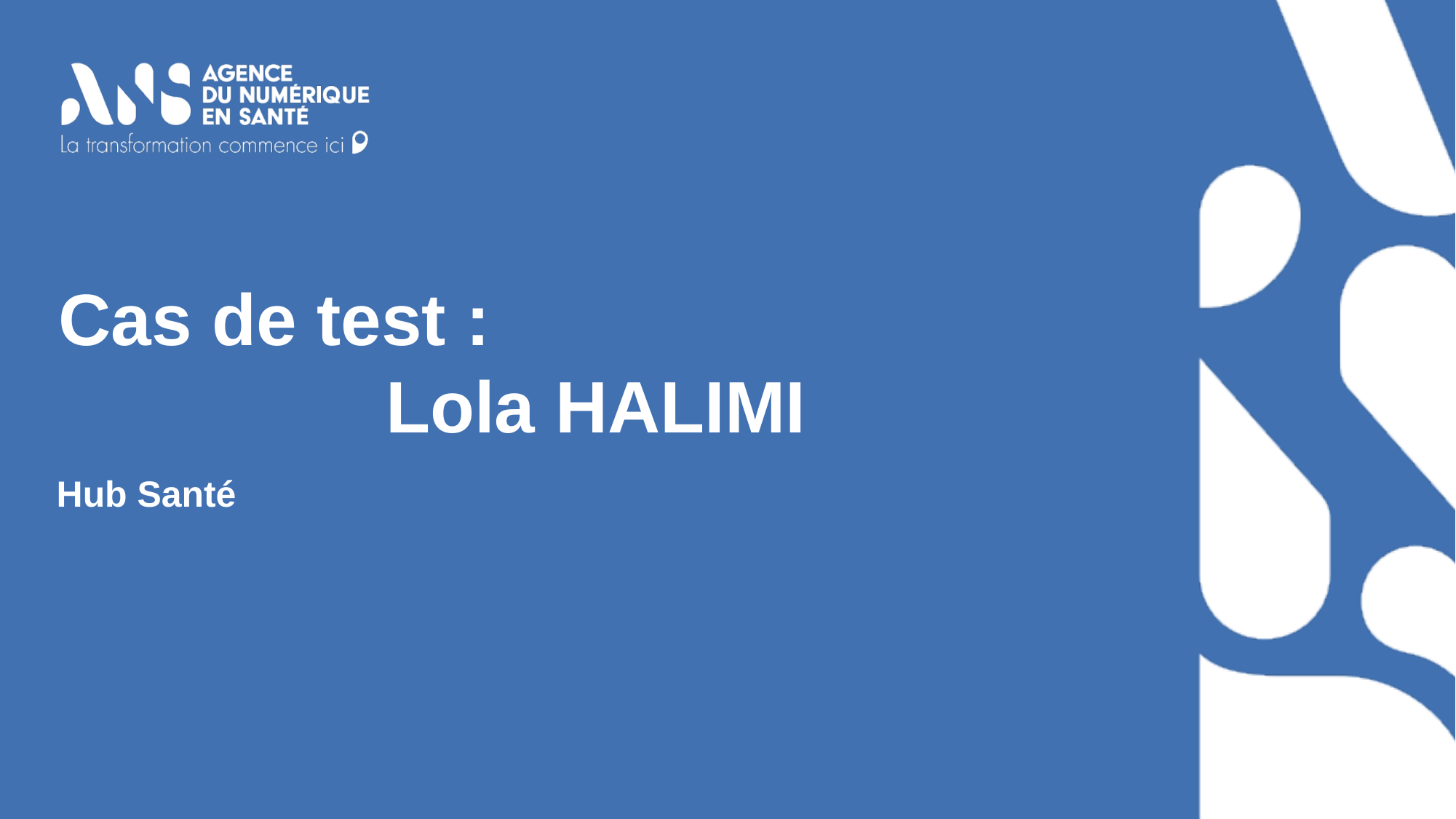

# Cas de test : Lola HALIMI
Hub Santé